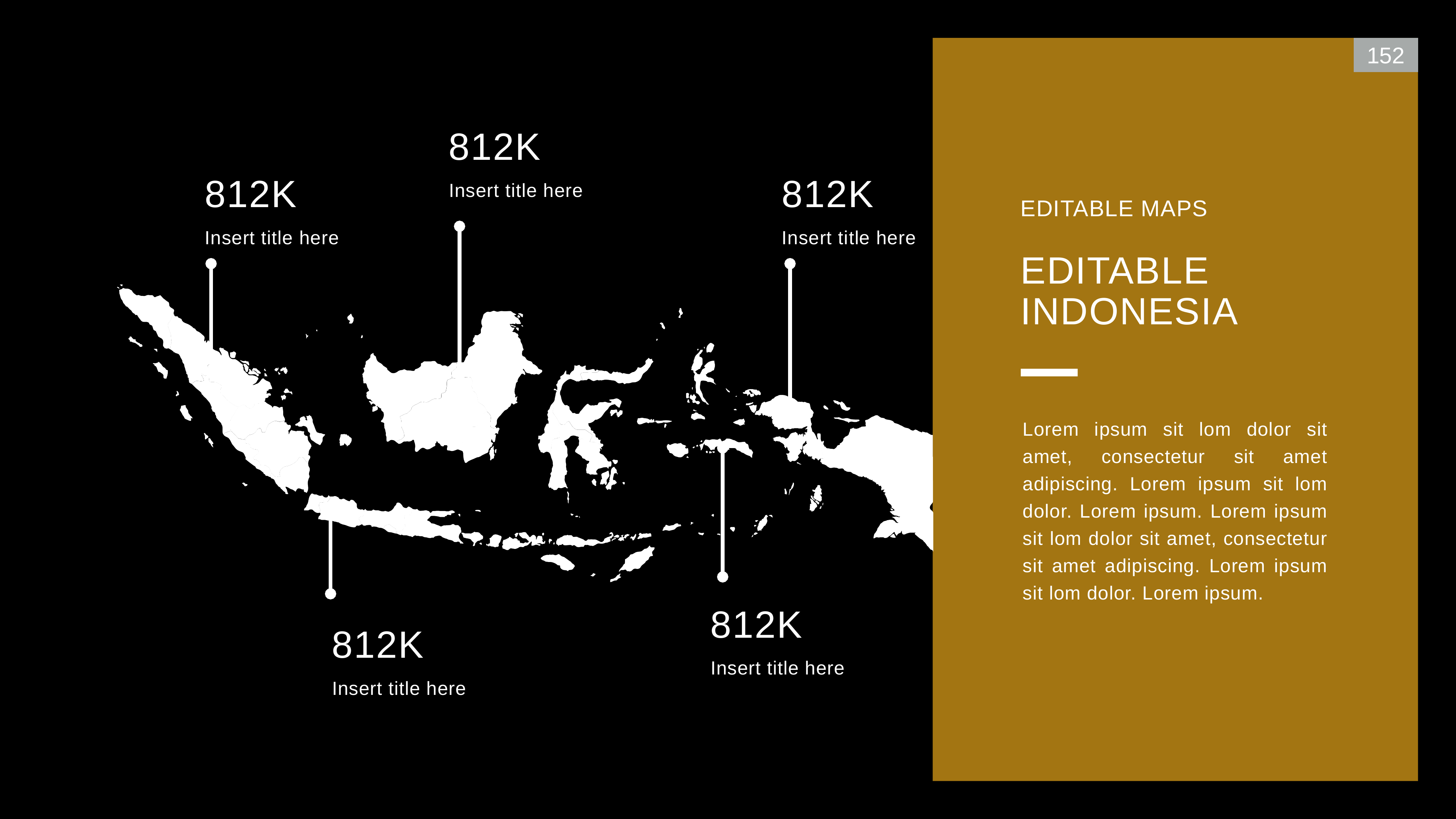

152
812K
Insert title here
812K
Insert title here
812K
Insert title here
EDITABLE MAPS

editable indonesia

Lorem ipsum sit lom dolor sit amet, consectetur sit amet adipiscing. Lorem ipsum sit lom dolor. Lorem ipsum. Lorem ipsum sit lom dolor sit amet, consectetur sit amet adipiscing. Lorem ipsum sit lom dolor. Lorem ipsum.

812K
Insert title here
812K
Insert title here